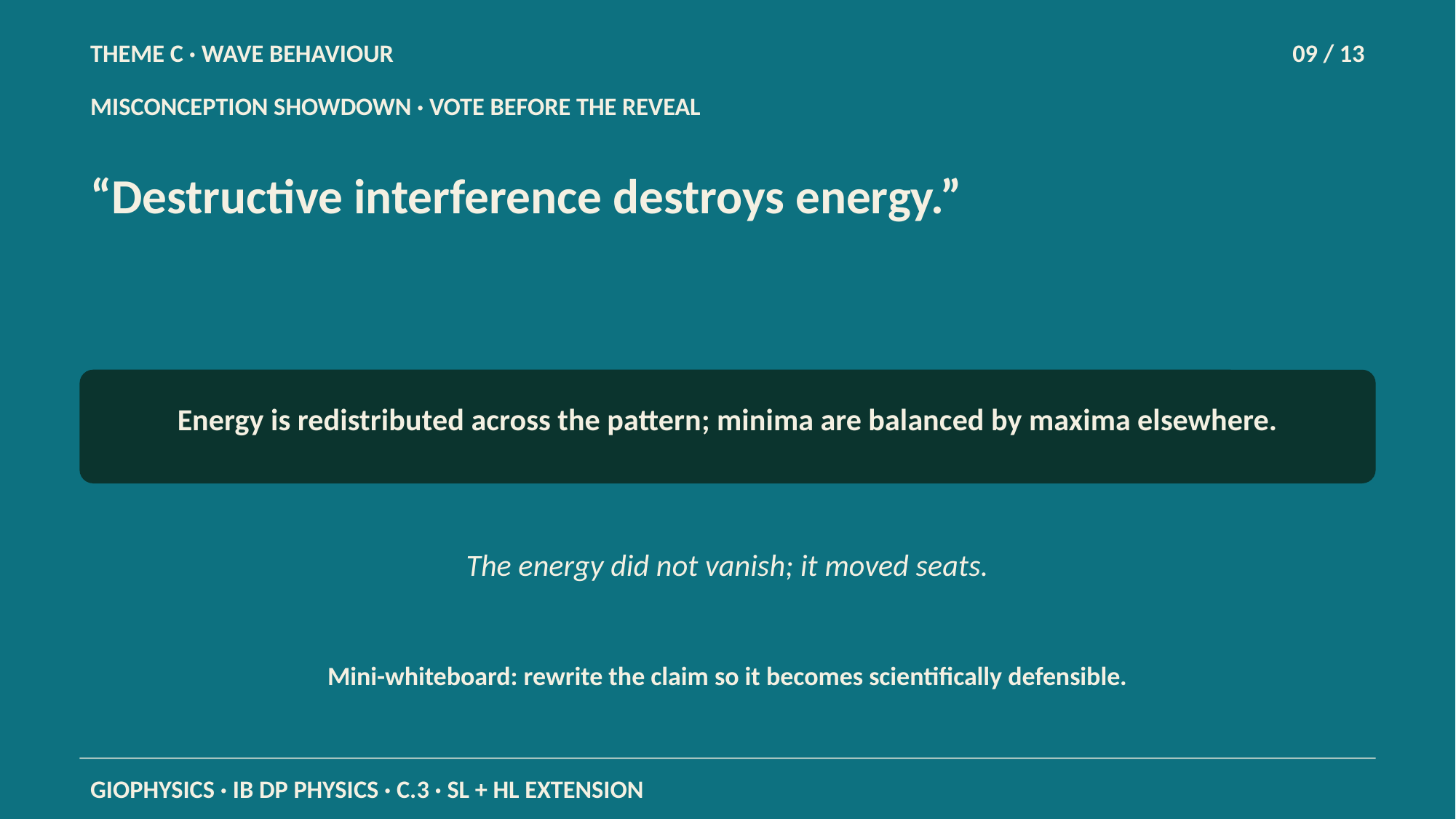

THEME C · WAVE BEHAVIOUR
09 / 13
MISCONCEPTION SHOWDOWN · VOTE BEFORE THE REVEAL
“Destructive interference destroys energy.”

Energy is redistributed across the pattern; minima are balanced by maxima elsewhere.
The energy did not vanish; it moved seats.
Mini-whiteboard: rewrite the claim so it becomes scientifically defensible.

GIOPHYSICS · IB DP PHYSICS · C.3 · SL + HL EXTENSION